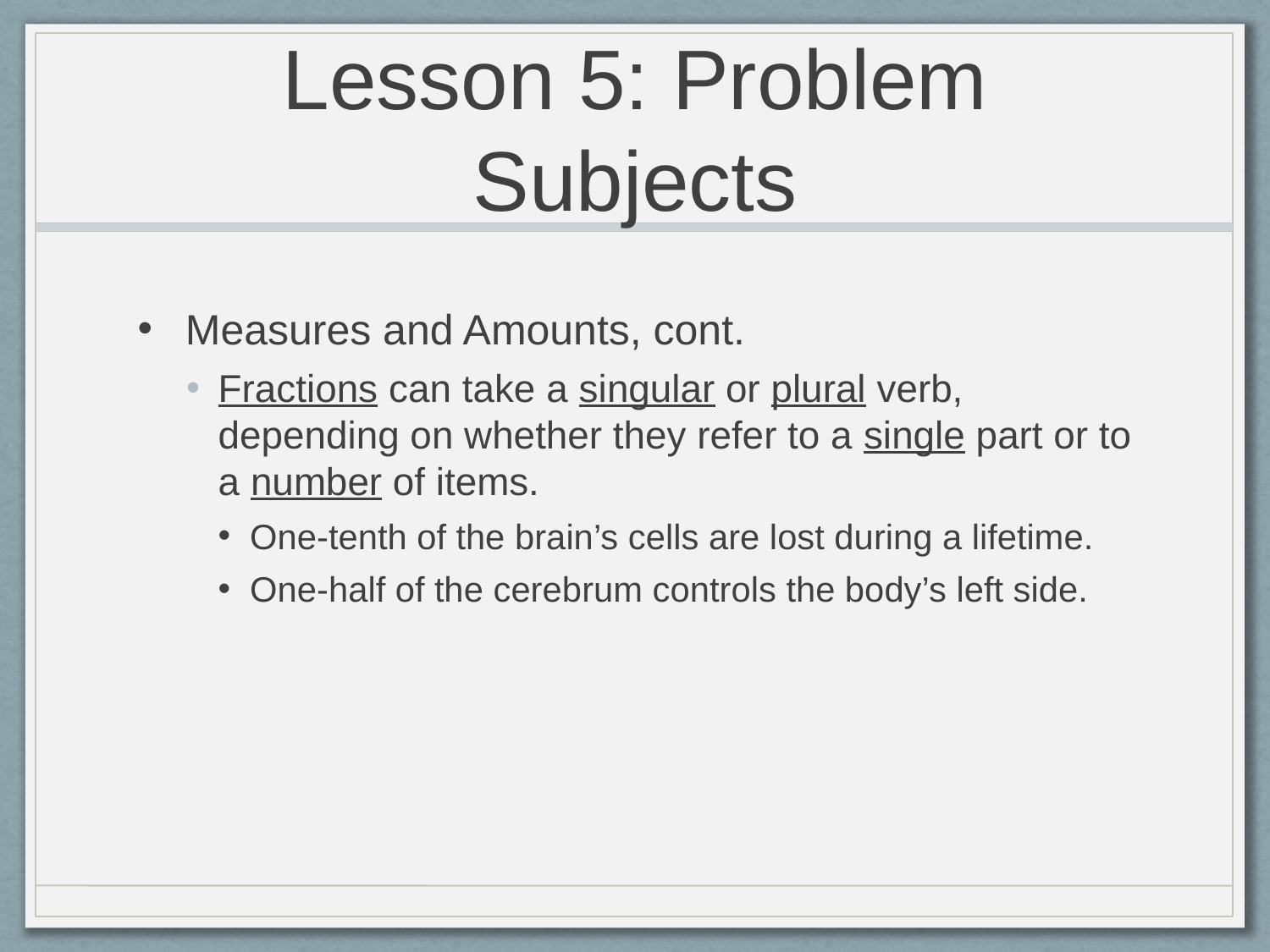

# Lesson 5: Problem Subjects
Measures and Amounts, cont.
Fractions can take a singular or plural verb, depending on whether they refer to a single part or to a number of items.
One-tenth of the brain’s cells are lost during a lifetime.
One-half of the cerebrum controls the body’s left side.